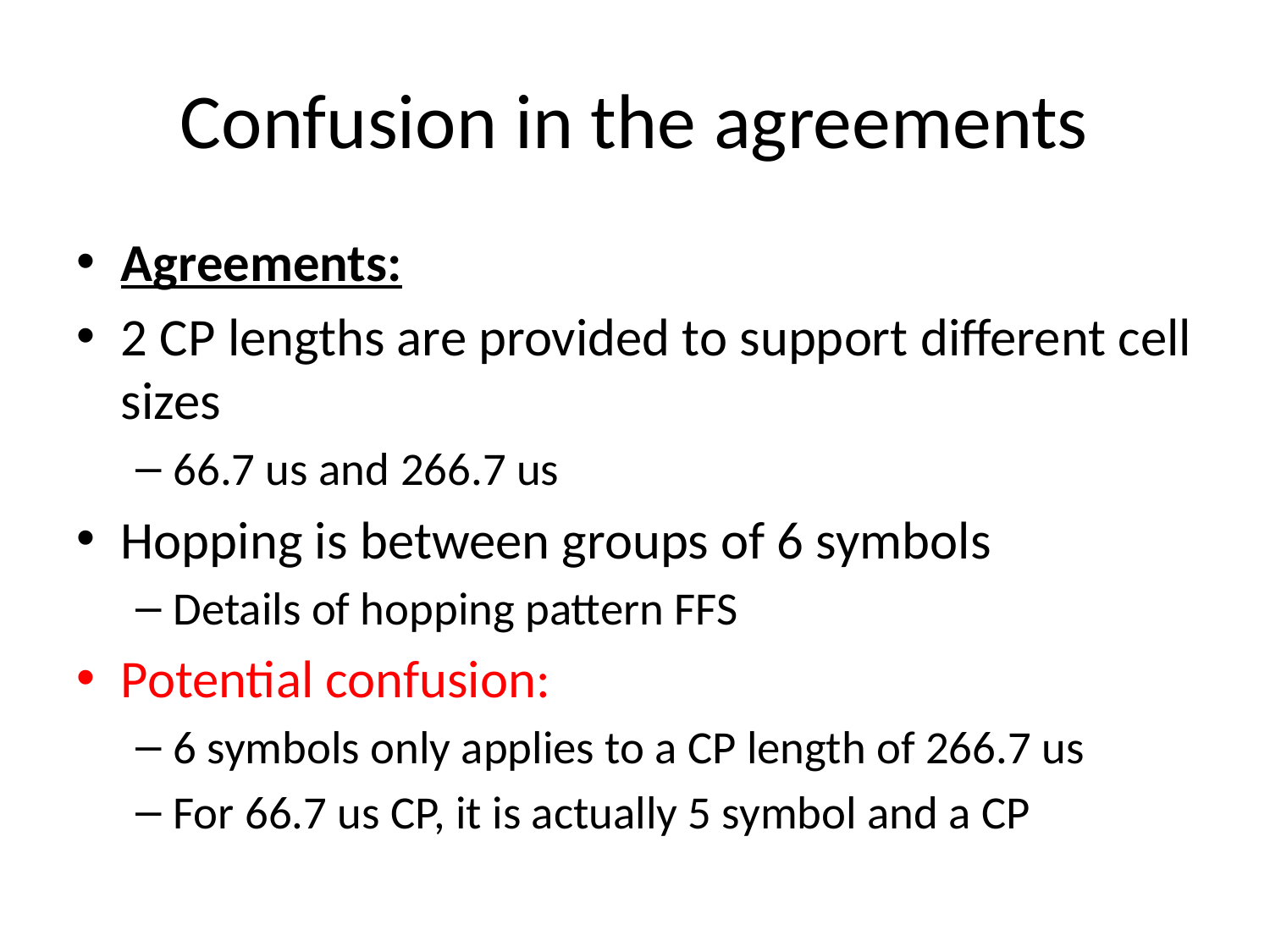

# Confusion in the agreements
Agreements:
2 CP lengths are provided to support different cell sizes
66.7 us and 266.7 us
Hopping is between groups of 6 symbols
Details of hopping pattern FFS
Potential confusion:
6 symbols only applies to a CP length of 266.7 us
For 66.7 us CP, it is actually 5 symbol and a CP